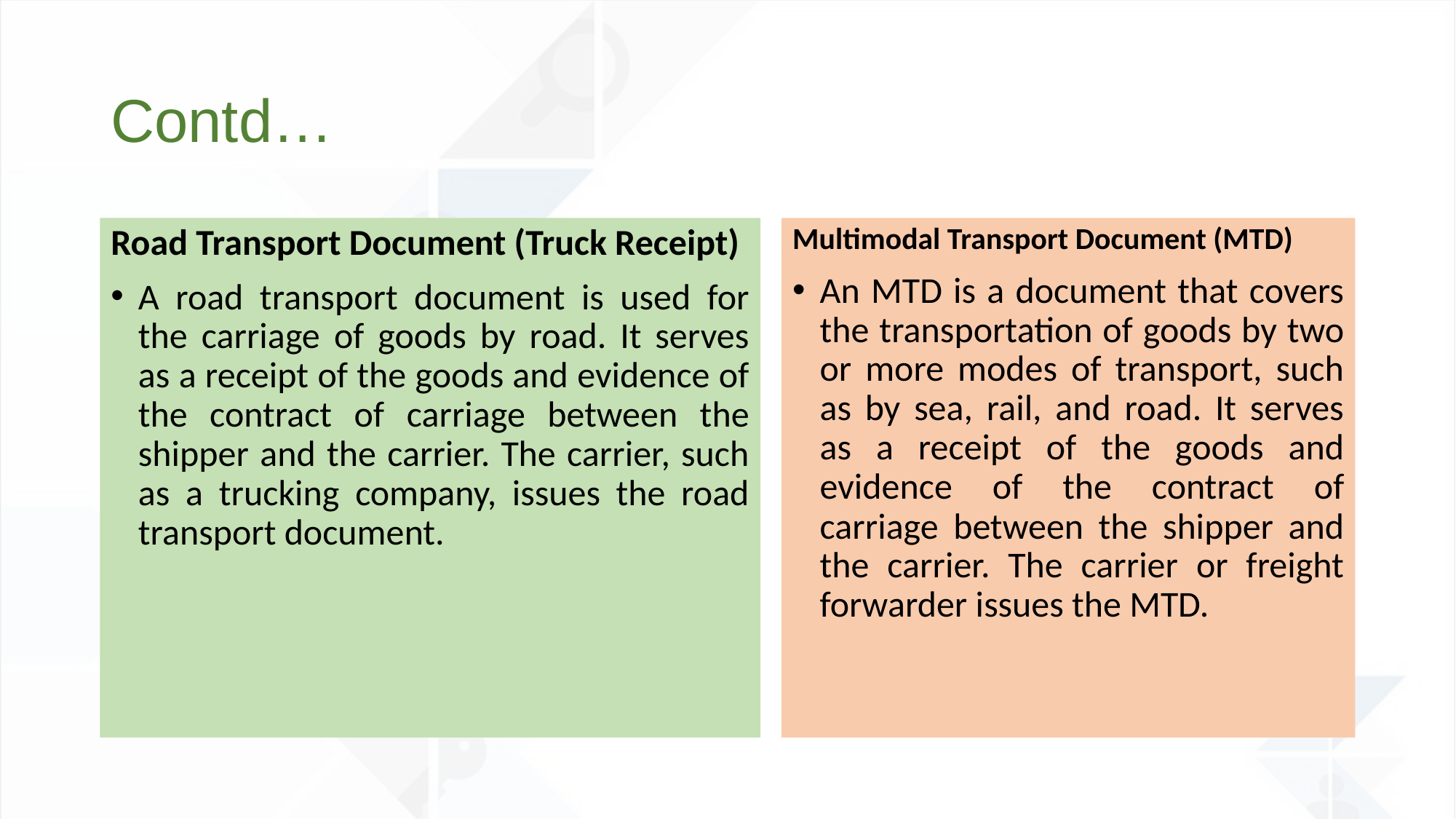

# Contd…
Road Transport Document (Truck Receipt)
A road transport document is used for the carriage of goods by road. It serves as a receipt of the goods and evidence of the contract of carriage between the shipper and the carrier. The carrier, such as a trucking company, issues the road transport document.
Multimodal Transport Document (MTD)
An MTD is a document that covers the transportation of goods by two or more modes of transport, such as by sea, rail, and road. It serves as a receipt of the goods and evidence of the contract of carriage between the shipper and the carrier. The carrier or freight forwarder issues the MTD.